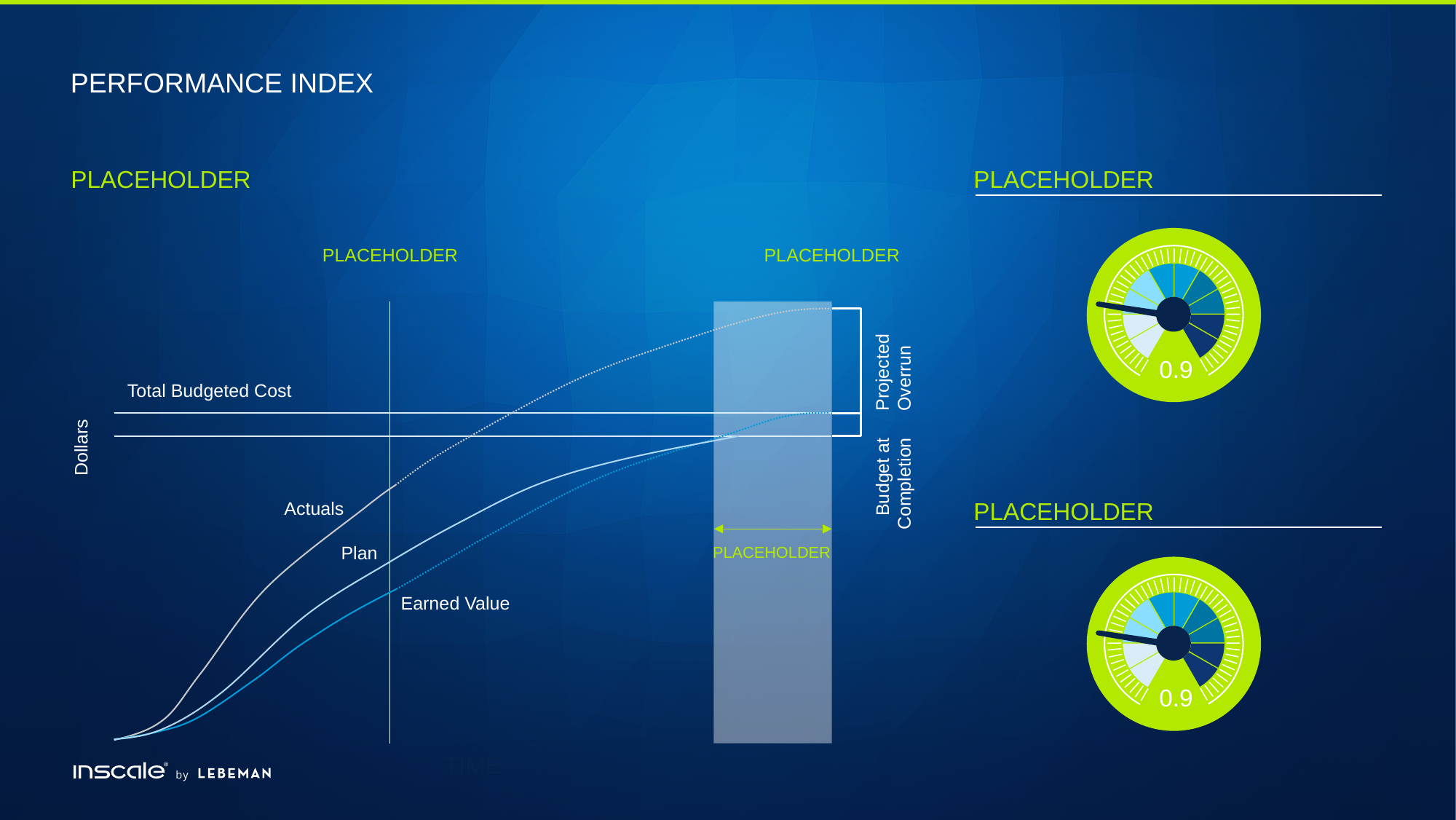

# performance index

Placeholder
Placeholder

0.9
Placeholder
Placeholder

Projected
Overrun
Total Budgeted Cost

Dollars

Budget at
Completion

Actuals
Plan
Placeholder
Earned Value

Time
Placeholder

0.9